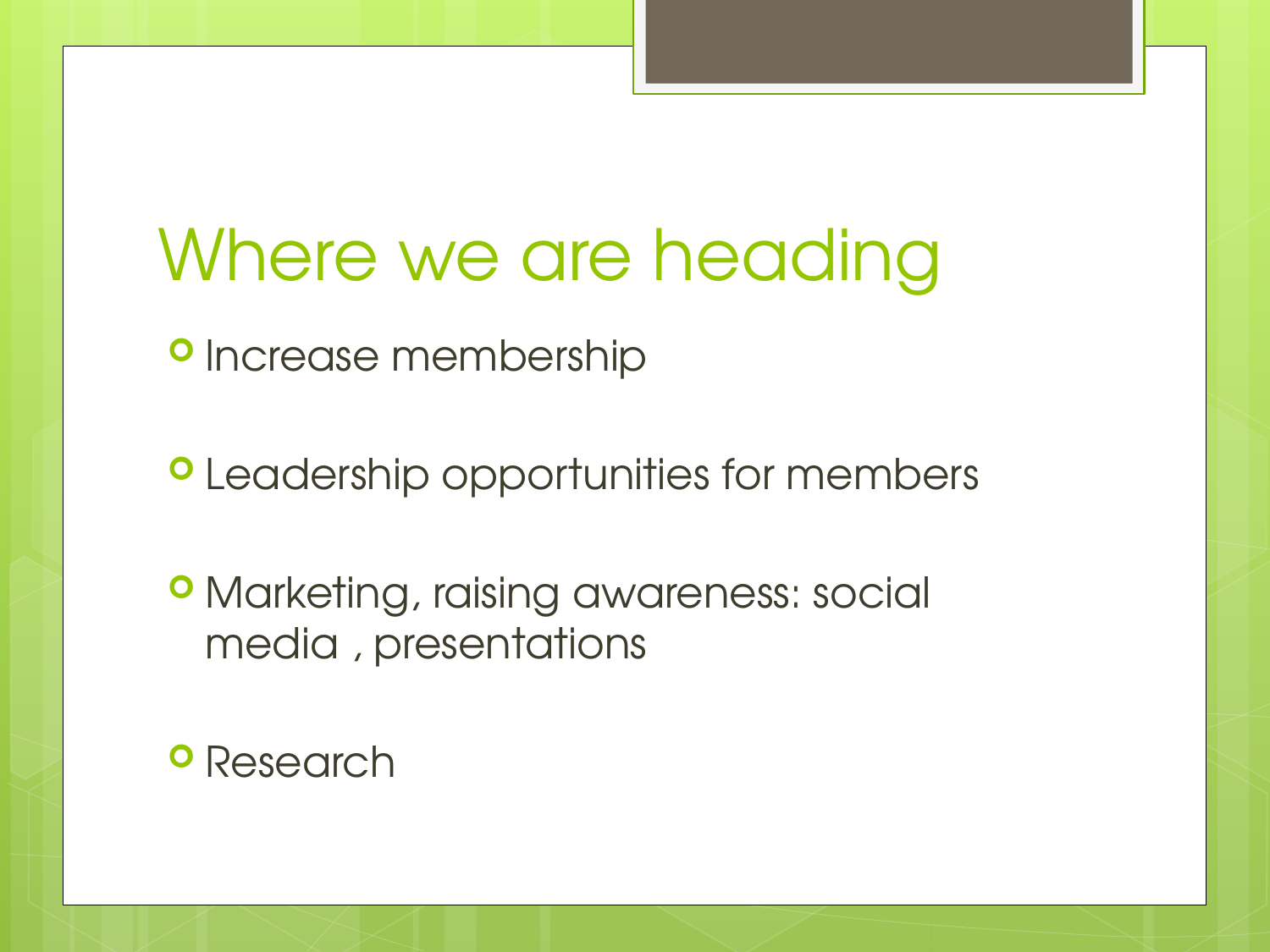

# Where we are heading
Increase membership

Leadership opportunities for members

Marketing, raising awareness: social media , presentations

Research